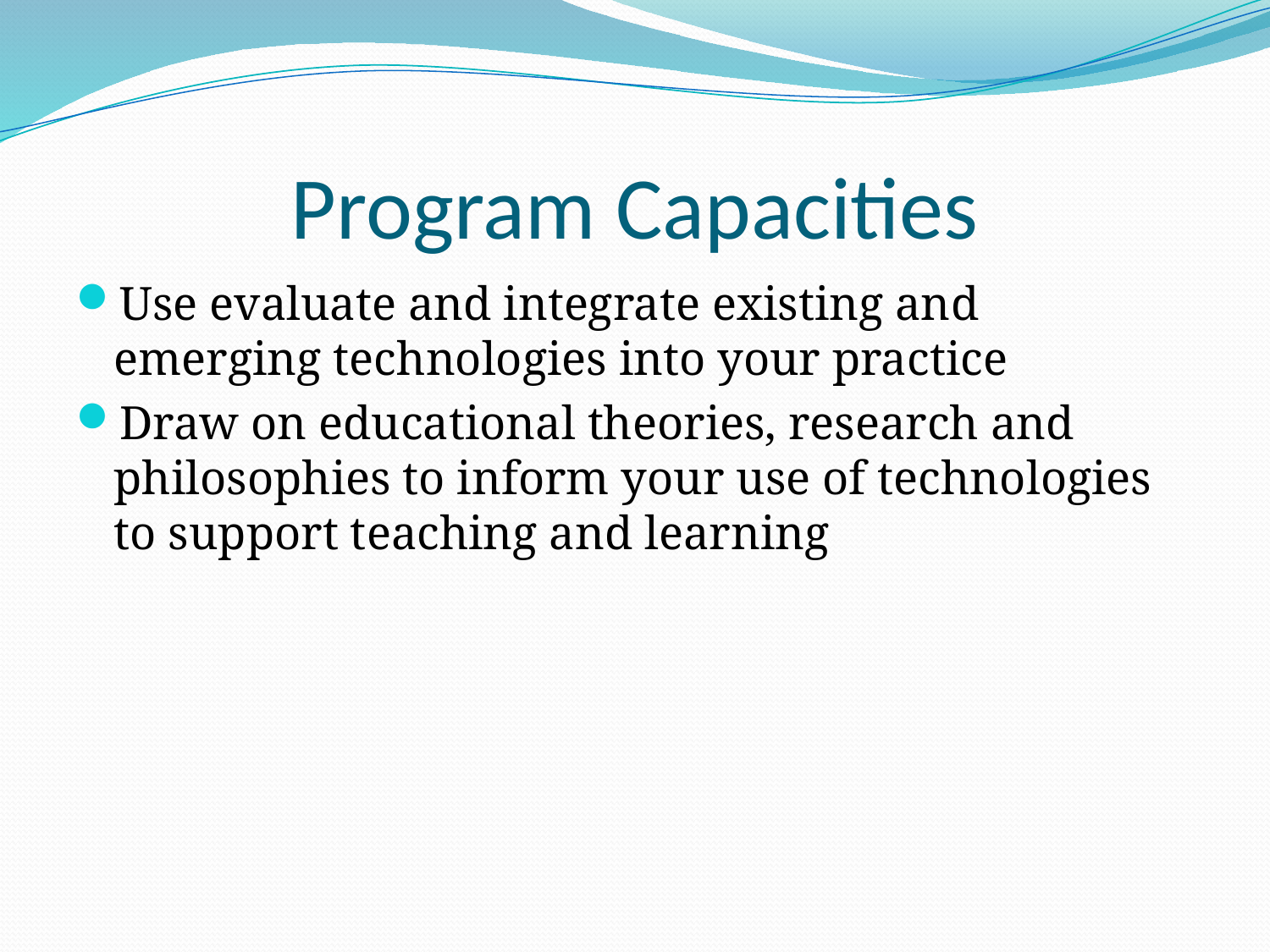

# Program Capacities
Use evaluate and integrate existing and emerging technologies into your practice
Draw on educational theories, research and philosophies to inform your use of technologies to support teaching and learning